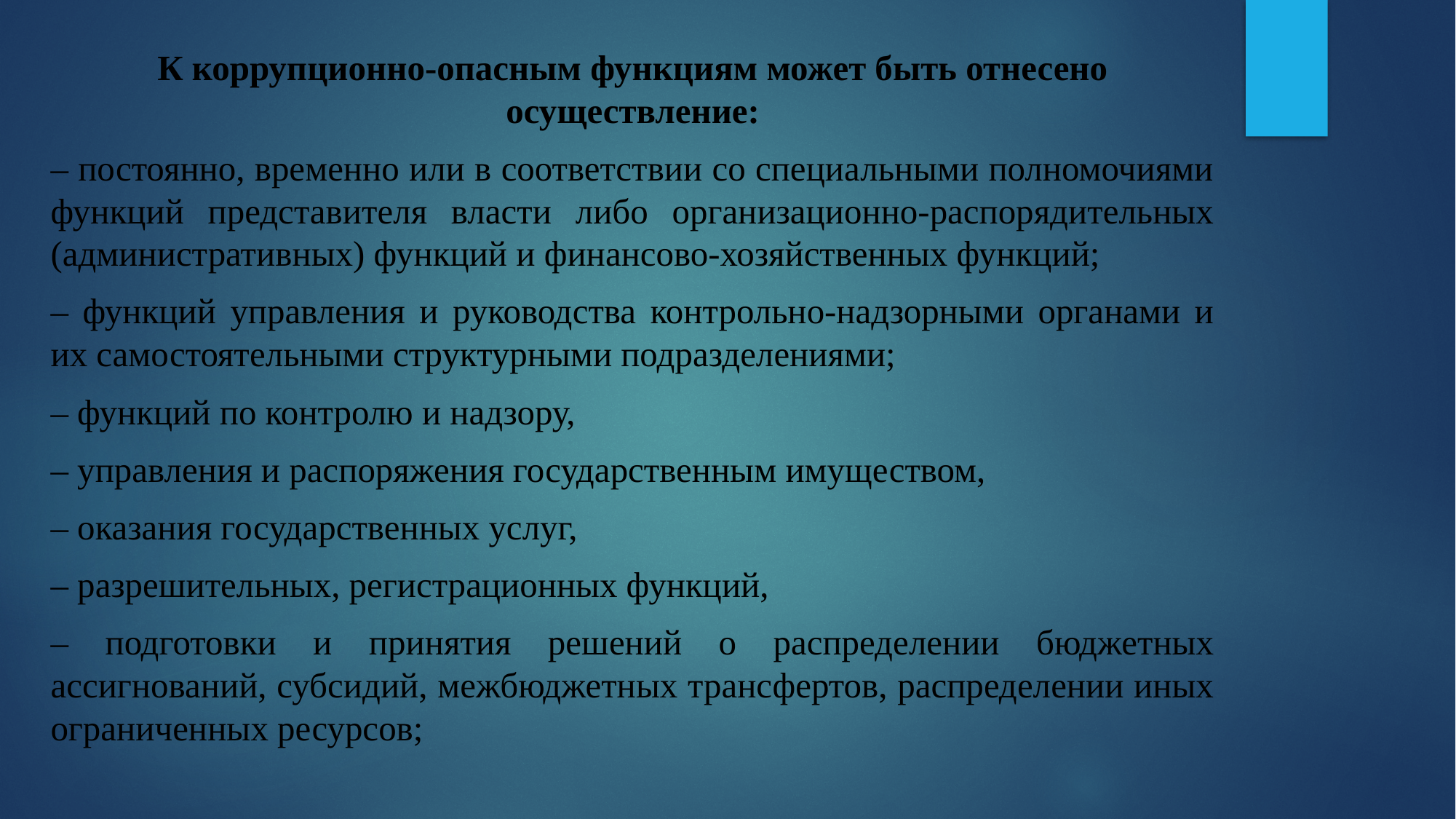

К коррупционно-опасным функциям может быть отнесено осуществление:
– постоянно, временно или в соответствии со специальными полномочиями функций представителя власти либо организационно-распорядительных (административных) функций и финансово-хозяйственных функций;
– функций управления и руководства контрольно-надзорными органами и их самостоятельными структурными подразделениями;
– функций по контролю и надзору,
– управления и распоряжения государственным имуществом,
– оказания государственных услуг,
– разрешительных, регистрационных функций,
– подготовки и принятия решений о распределении бюджетных ассигнований, субсидий, межбюджетных трансфертов, распределении иных ограниченных ресурсов;